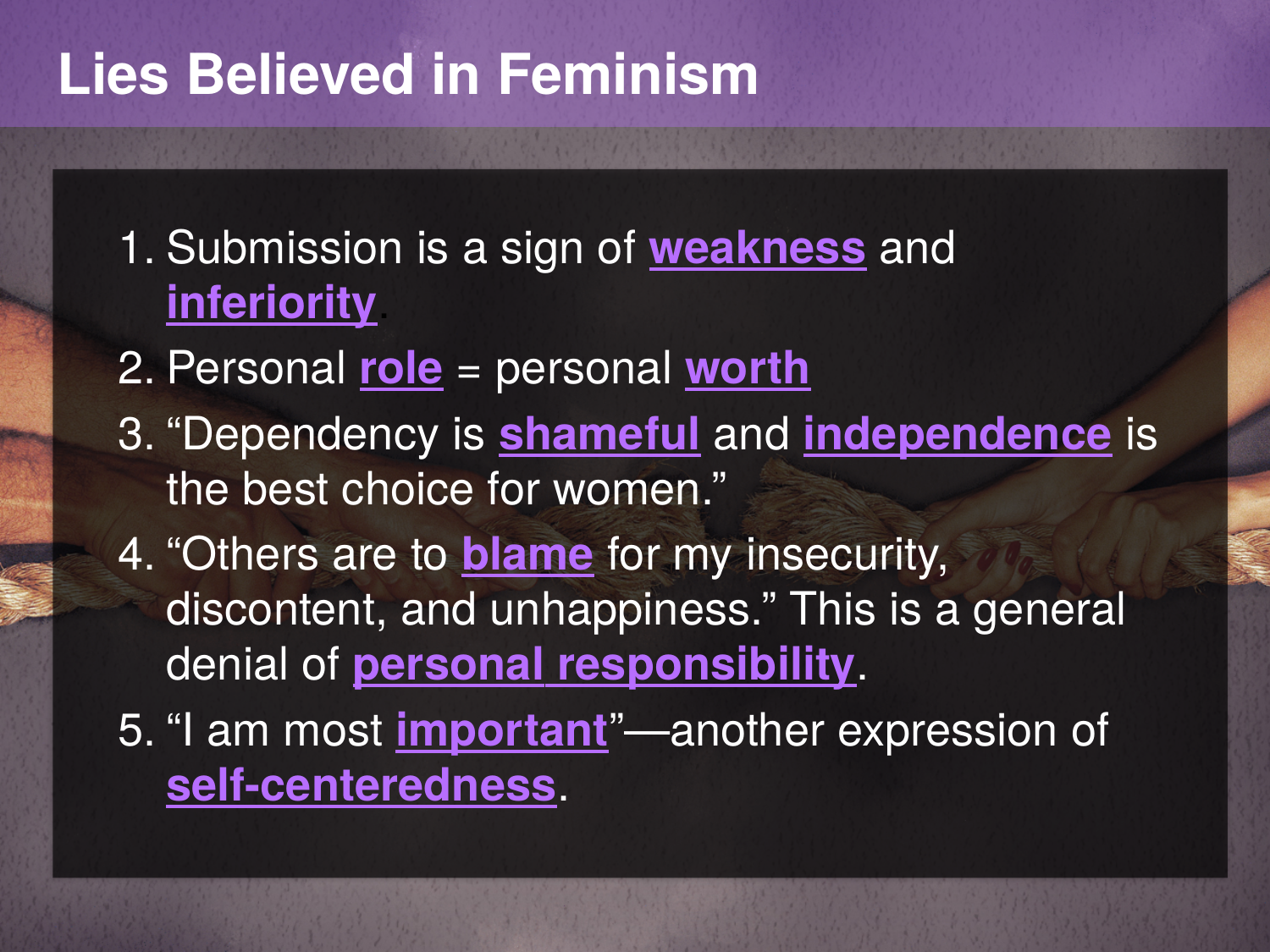

Lies Believed in Feminism

Submission is a sign of weakness and inferiority.
Personal role = personal worth
“Dependency is shameful and independence is the best choice for women.”
“Others are to blame for my insecurity, discontent, and unhappiness.” This is a general denial of personal responsibility.
“I am most important”—another expression of self-centeredness.